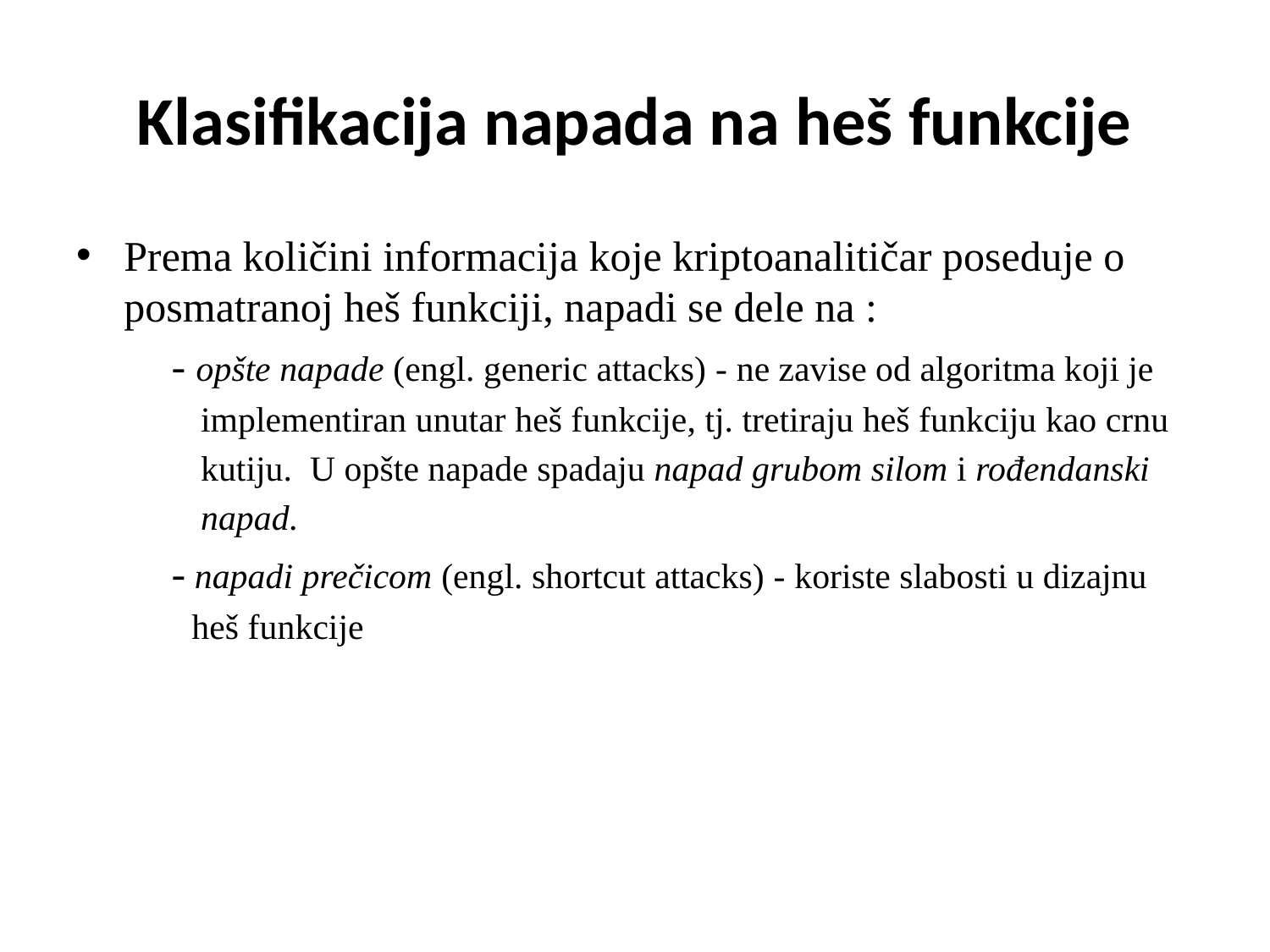

# Klasifikacija napada na heš funkcije
Prema količini informacija koje kriptoanalitičar poseduje o posmatranoj heš funkciji, napadi se dele na :
         - opšte napade (engl. generic attacks) - ne zavise od algoritma koji je
              implementiran unutar heš funkcije, tj. tretiraju heš funkciju kao crnu
              kutiju.  U opšte napade spadaju napad grubom silom i rođendanski
              napad.
         - napadi prečicom (engl. shortcut attacks) - koriste slabosti u dizajnu
             heš funkcije